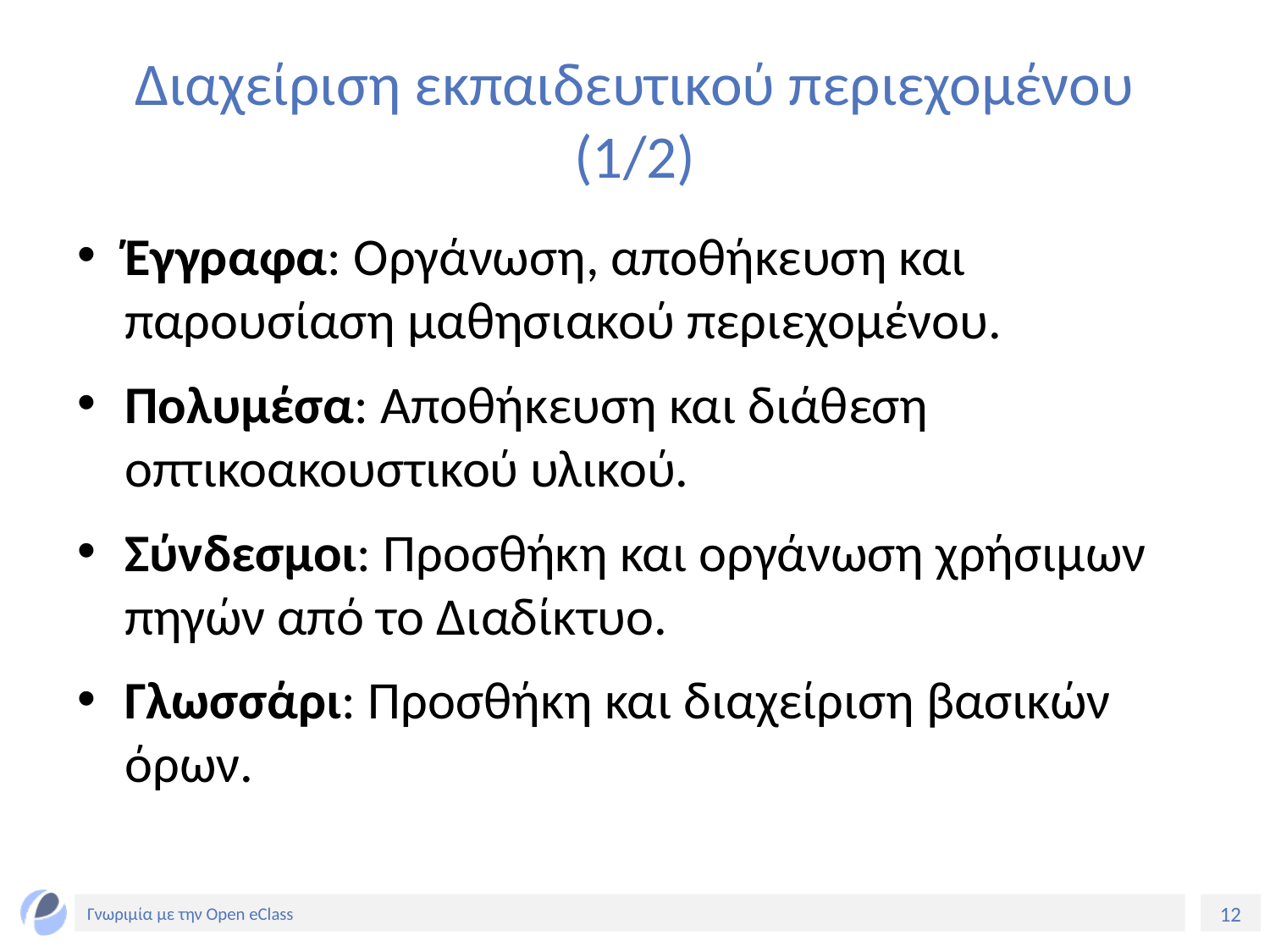

# Διαχείριση εκπαιδευτικού περιεχομένου (1/2)
Έγγραφα: Οργάνωση, αποθήκευση και παρουσίαση μαθησιακού περιεχομένου.
Πολυμέσα: Αποθήκευση και διάθεση οπτικοακουστικού υλικού.
Σύνδεσμοι: Προσθήκη και οργάνωση χρήσιμων πηγών από το Διαδίκτυο.
Γλωσσάρι: Προσθήκη και διαχείριση βασικών όρων.